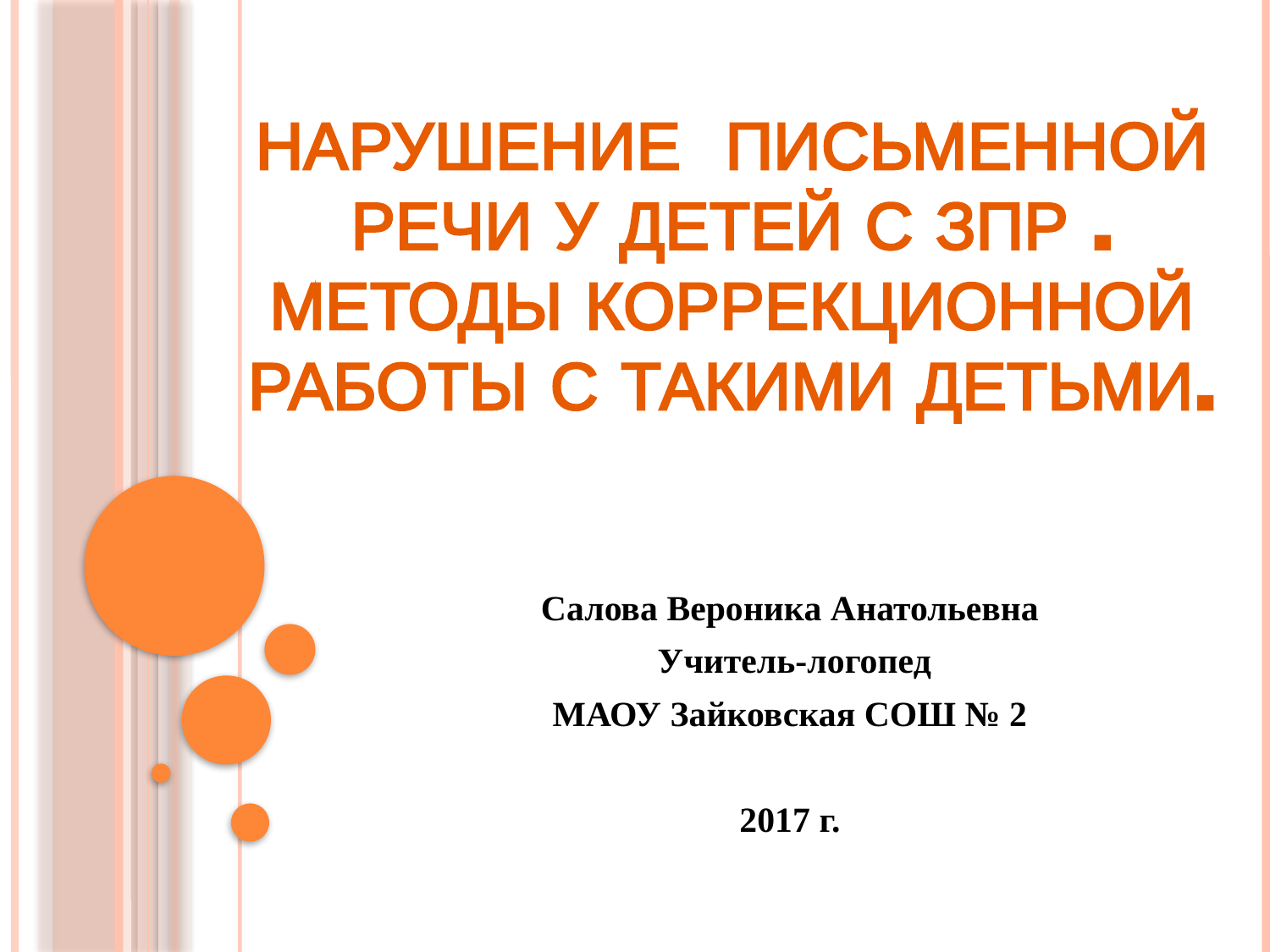

# Нарушение  письменной  речи у детей с ЗПР . Методы коррекционной работы с такими детьми.

Салова Вероника Анатольевна
 Учитель-логопед
МАОУ Зайковская СОШ № 2

2017 г.